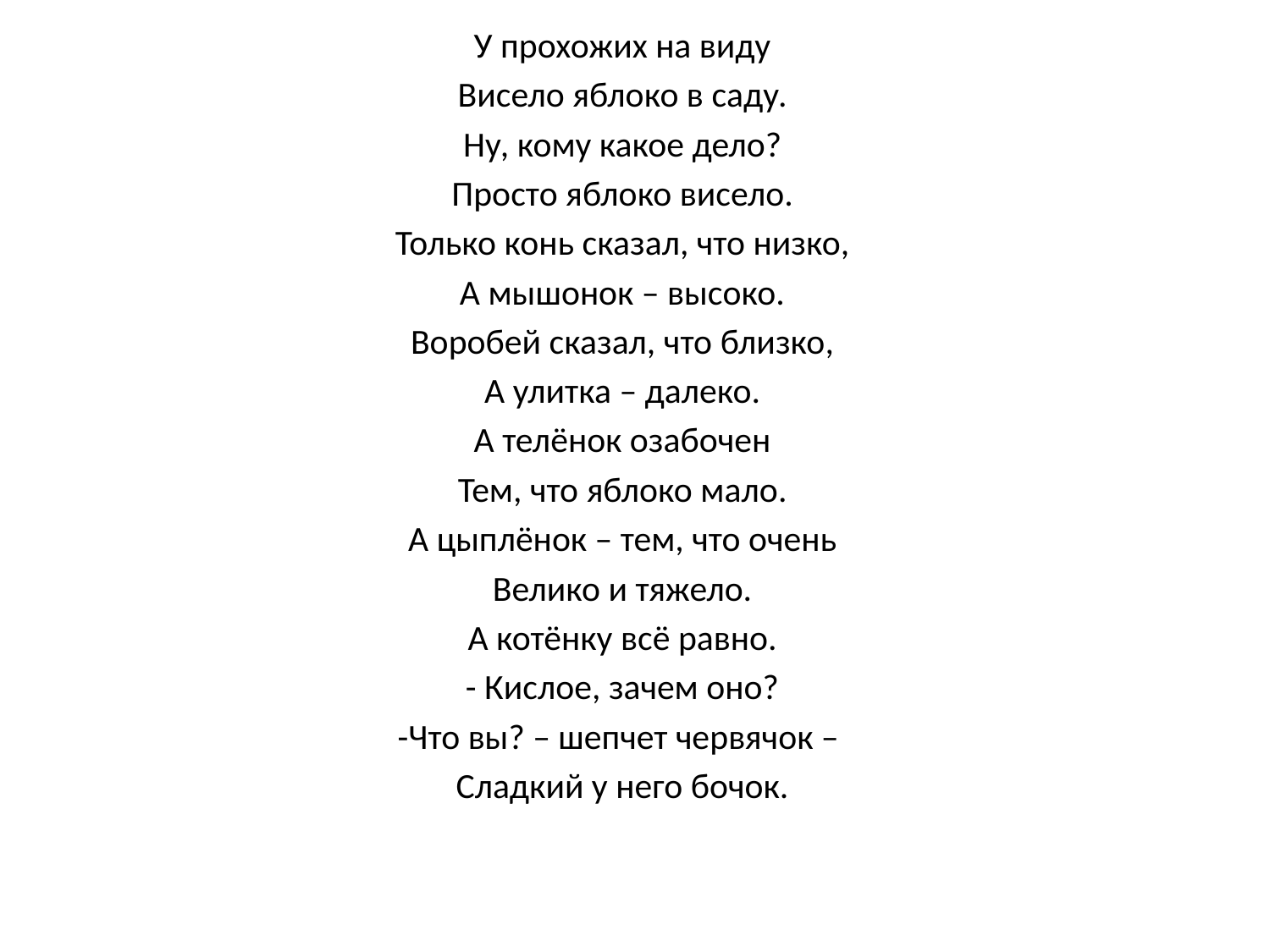

У прохожих на виду
Висело яблоко в саду.
Ну, кому какое дело?
Просто яблоко висело.
Только конь сказал, что низко,
А мышонок – высоко.
Воробей сказал, что близко,
А улитка – далеко.
А телёнок озабочен
Тем, что яблоко мало.
А цыплёнок – тем, что очень
Велико и тяжело.
А котёнку всё равно.
- Кислое, зачем оно?
-Что вы? – шепчет червячок –
Сладкий у него бочок.
#